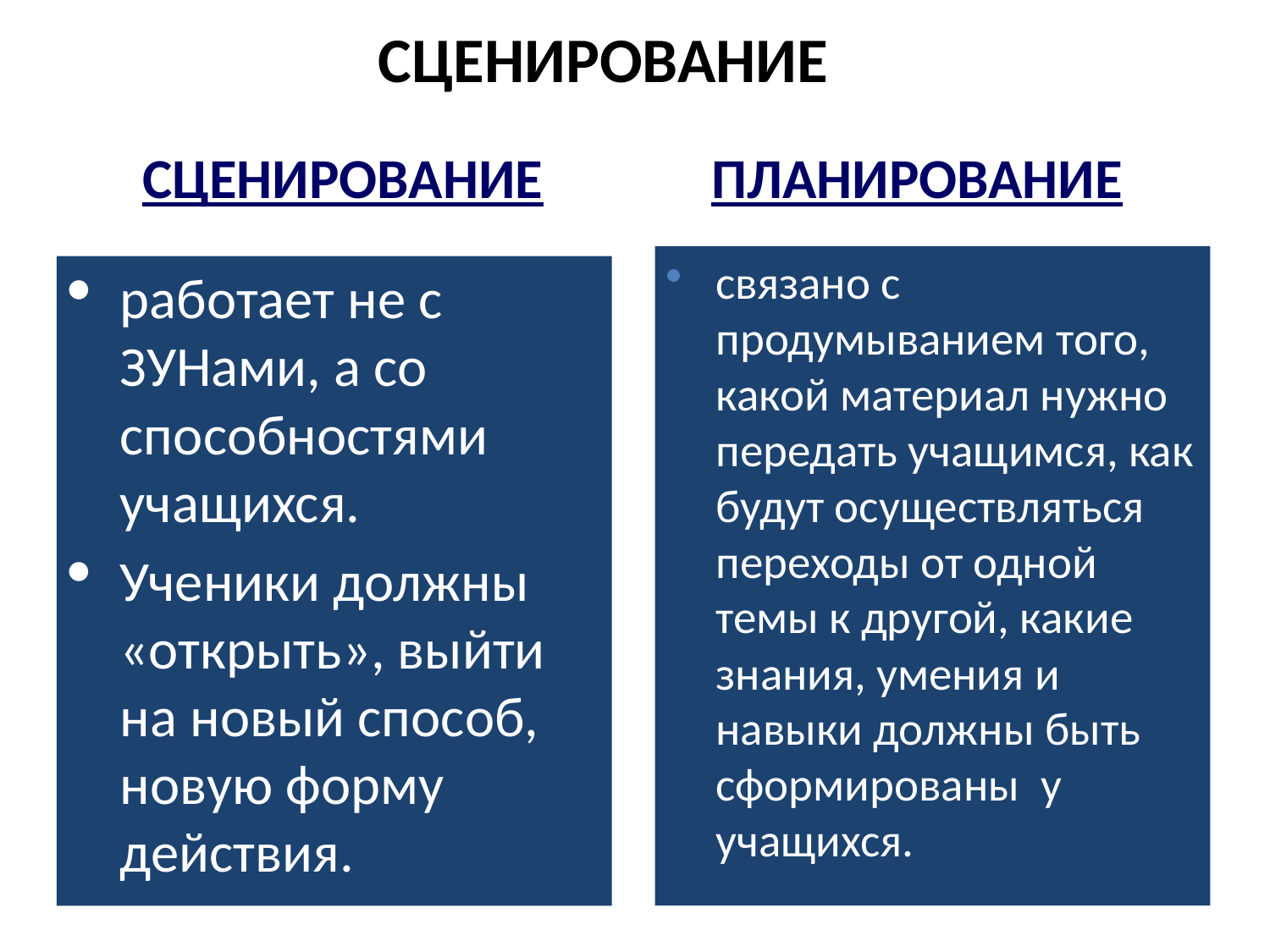

# СЦЕНИРОВАНИЕ
СЦЕНИРОВАНИЕ
ПЛАНИРОВАНИЕ
связано с продумыванием того, какой материал нужно передать учащимся, как будут осуществляться переходы от одной темы к другой, какие знания, умения и навыки должны быть сформированы  у учащихся.
работает не с ЗУНами, а со способностями учащихся.
Ученики должны «открыть», выйти на новый способ, новую форму действия.